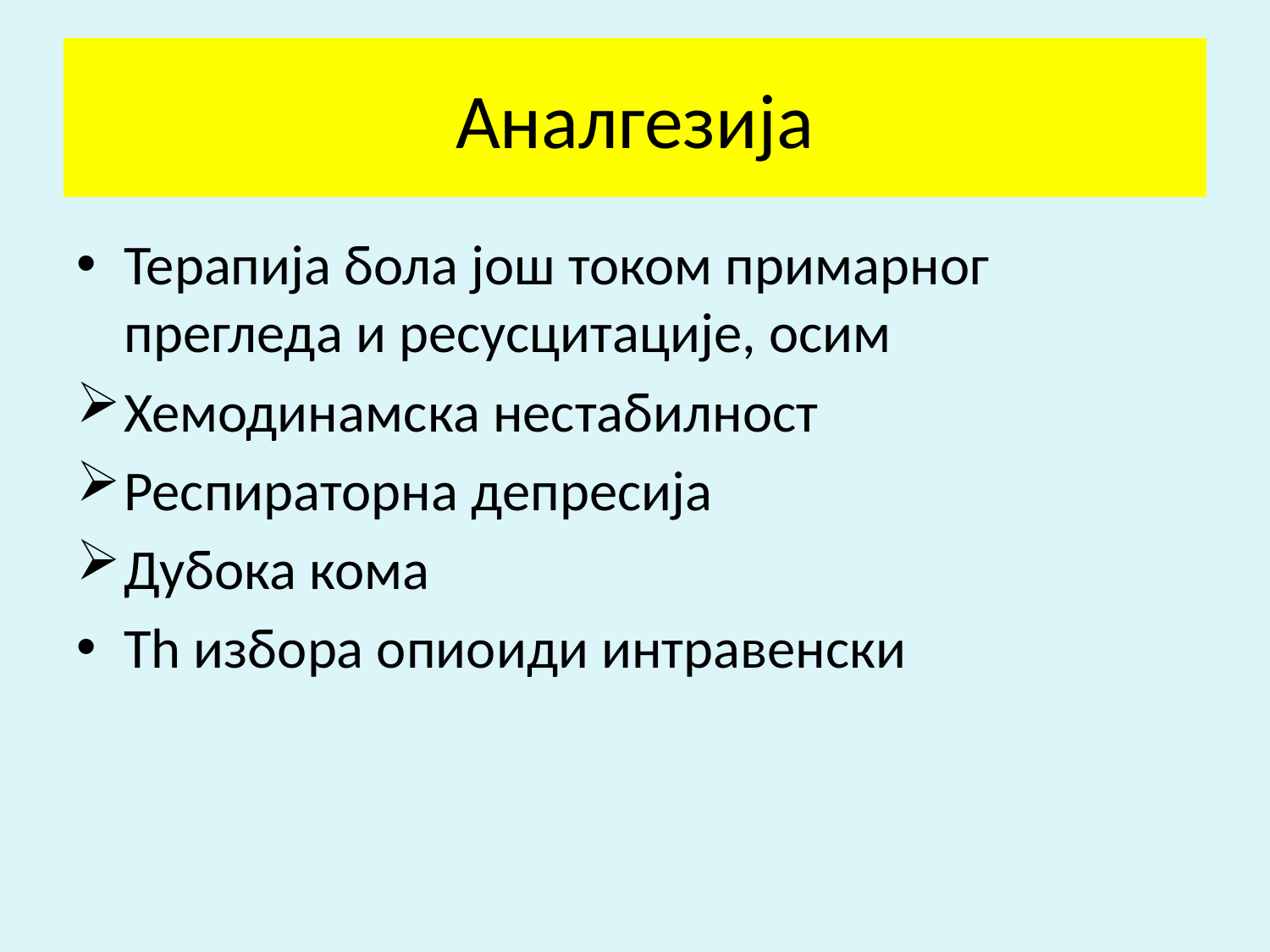

# Аналгезија
Терапија бола још током примарног прегледа и ресусцитације, осим
Хемодинамска нестабилност
Респираторна депресија
Дубока кома
Th избора опиоиди интравенски